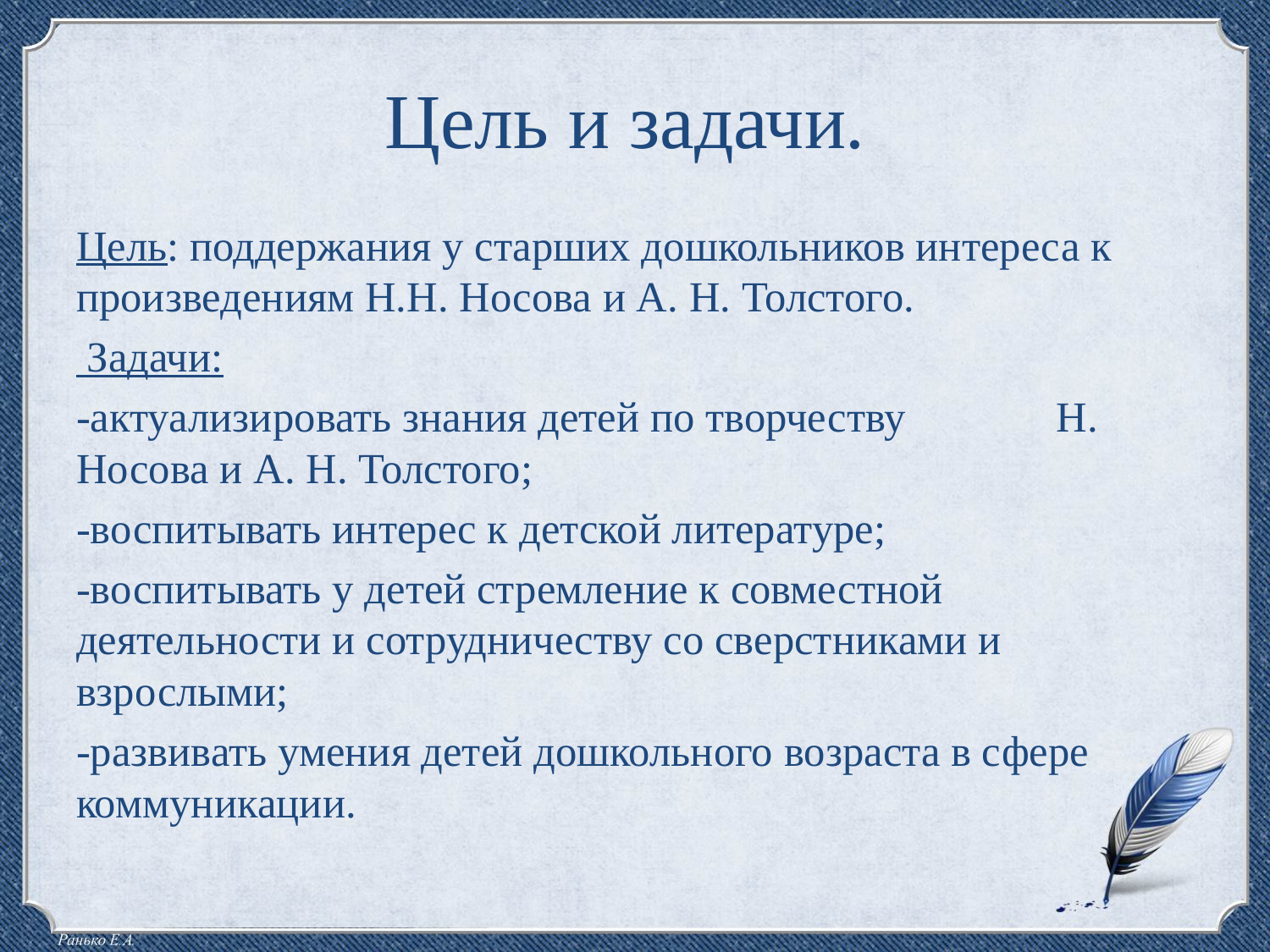

# Цель и задачи.
Цель: поддержания у старших дошкольников интереса к произведениям Н.Н. Носова и А. Н. Толстого.
 Задачи:
-актуализировать знания детей по творчеству              Н. Носова и А. Н. Толстого;
-воспитывать интерес к детской литературе;
-воспитывать у детей стремление к совместной деятельности и сотрудничеству со сверстниками и взрослыми;
-развивать умения детей дошкольного возраста в сфере коммуникации.